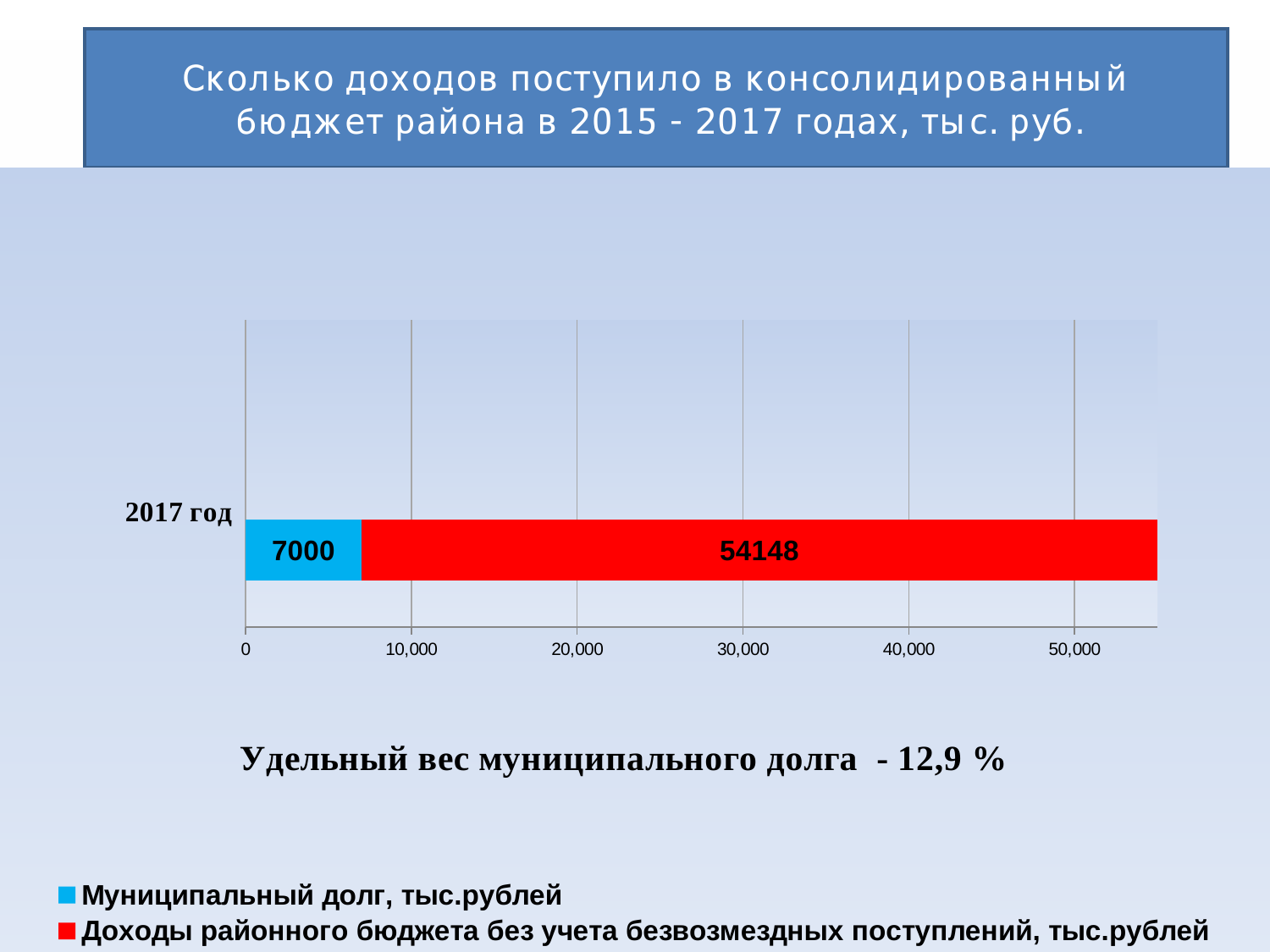

Сколько доходов поступило в консолидированный
 бюджет района в 2015 - 2017 годах, тыс. руб.

### Chart

| Category | Муниципальный долг, тыс.рублей | Доходы районного бюджета без учета безвозмездных поступлений, тыс.рублей |
|---|---|---|

75